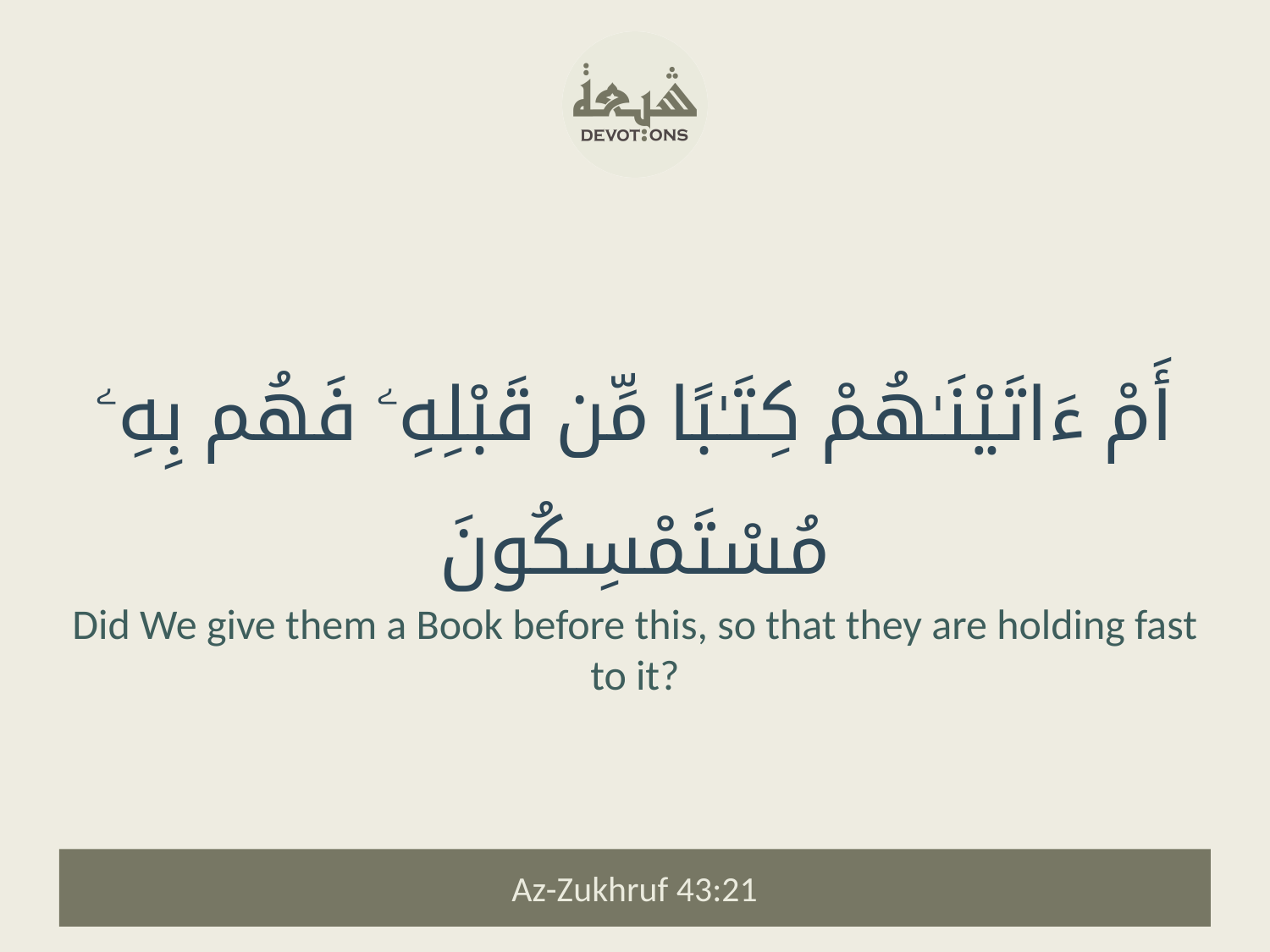

أَمْ ءَاتَيْنَـٰهُمْ كِتَـٰبًا مِّن قَبْلِهِۦ فَهُم بِهِۦ مُسْتَمْسِكُونَ
Did We give them a Book before this, so that they are holding fast to it?
Az-Zukhruf 43:21